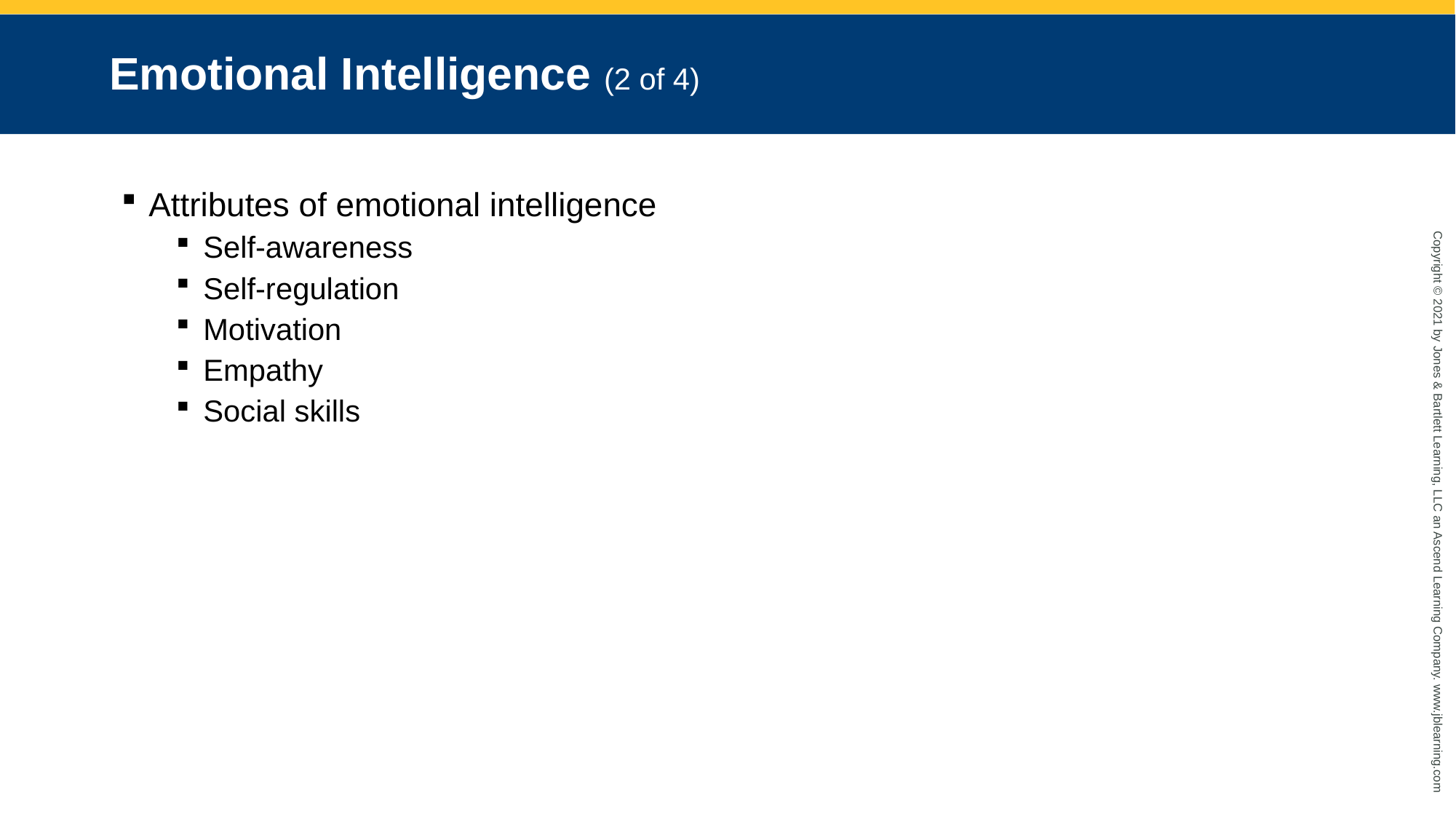

# Emotional Intelligence (2 of 4)
Attributes of emotional intelligence
Self-awareness
Self-regulation
Motivation
Empathy
Social skills